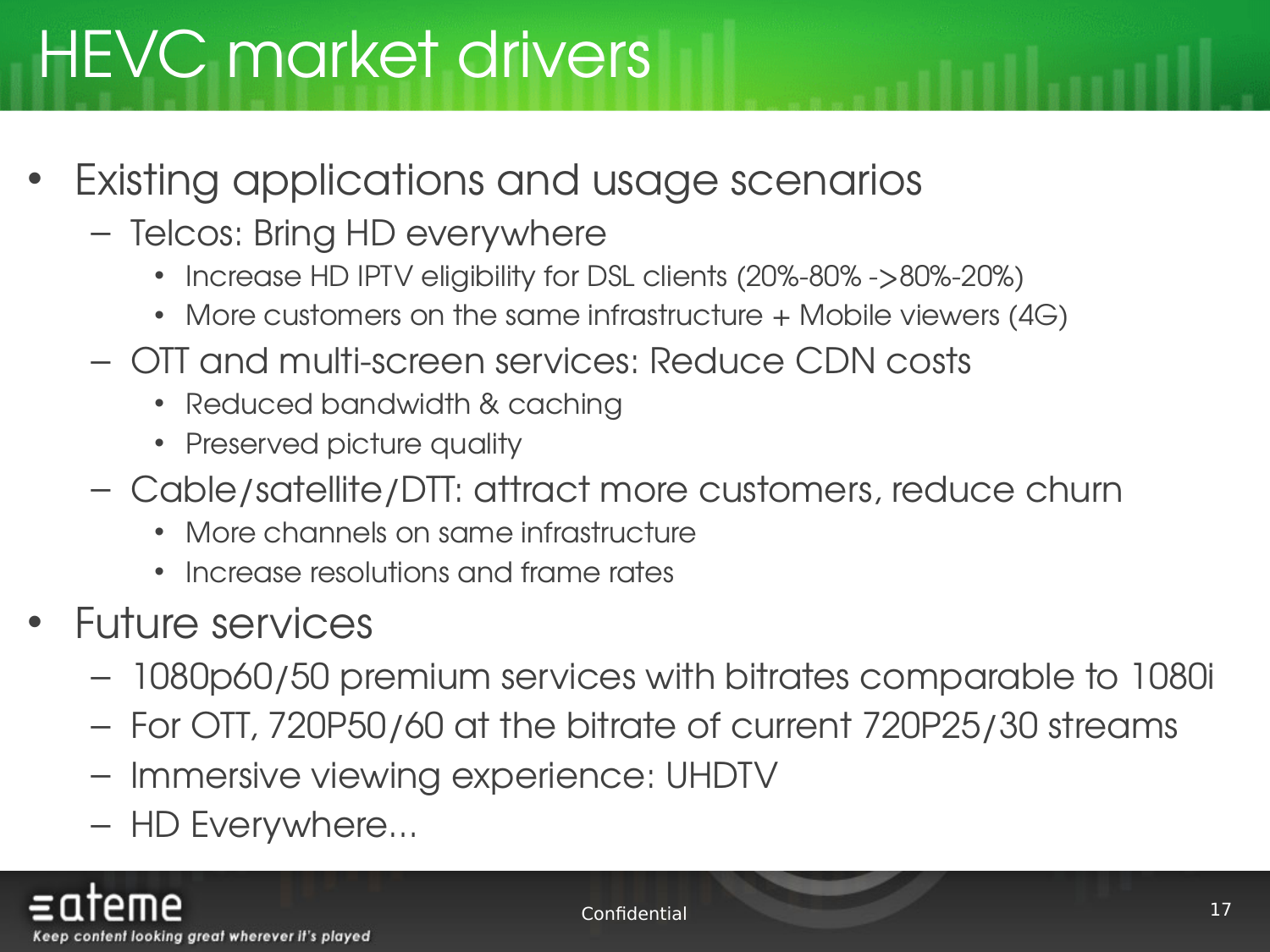

HEVC market drivers
Existing applications and usage scenarios
Telcos: Bring HD everywhere
Increase HD IPTV eligibility for DSL clients (20%-80% ->80%-20%)
More customers on the same infrastructure + Mobile viewers (4G)
OTT and multi-screen services: Reduce CDN costs
Reduced bandwidth & caching
Preserved picture quality
Cable/satellite/DTT: attract more customers, reduce churn
More channels on same infrastructure
Increase resolutions and frame rates
Future services
1080p60/50 premium services with bitrates comparable to 1080i
For OTT, 720P50/60 at the bitrate of current 720P25/30 streams
Immersive viewing experience: UHDTV
HD Everywhere…